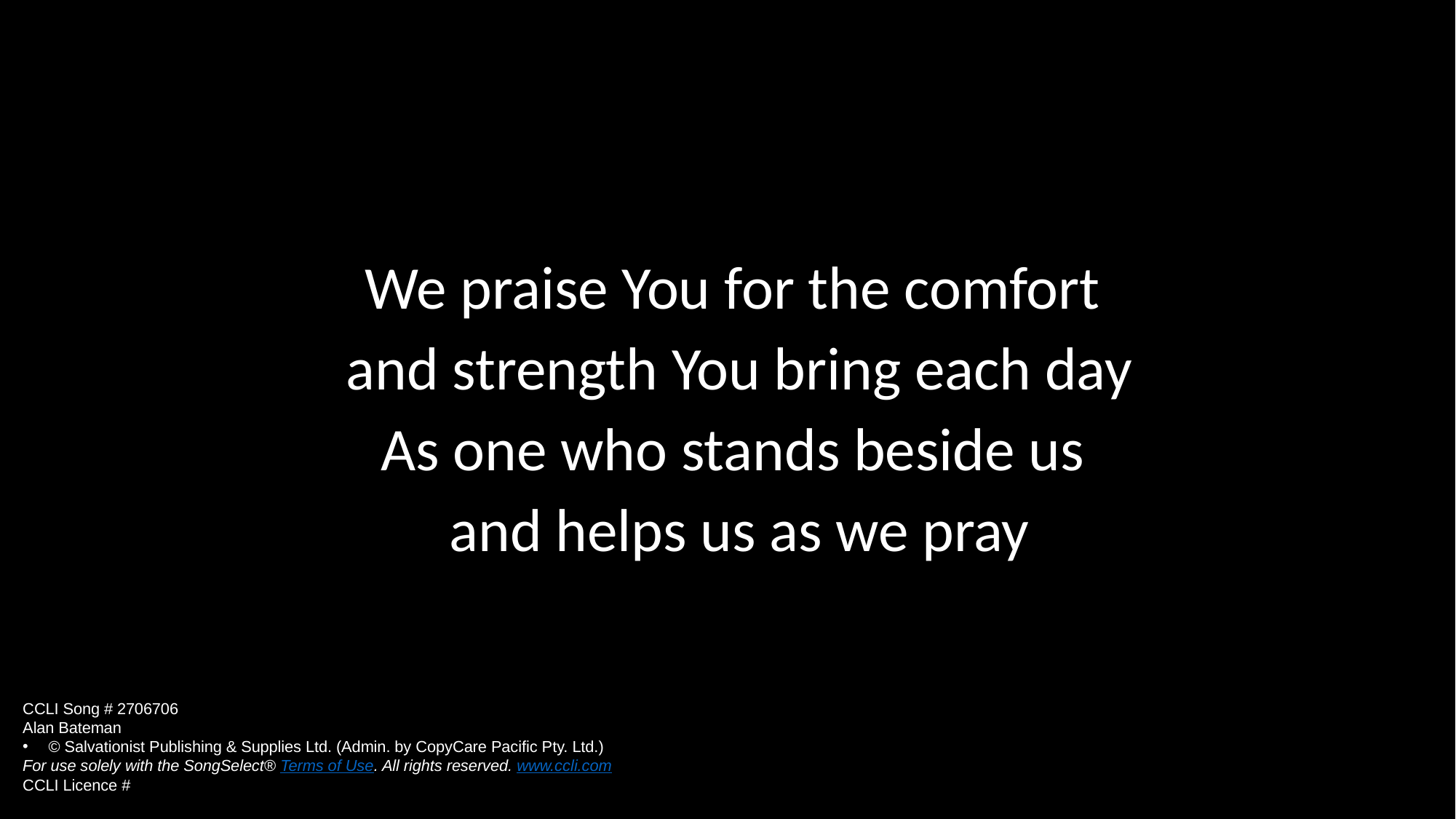

We praise You for the comfort
and strength You bring each day
As one who stands beside us
and helps us as we pray
CCLI Song # 2706706
Alan Bateman
© Salvationist Publishing & Supplies Ltd. (Admin. by CopyCare Pacific Pty. Ltd.)
For use solely with the SongSelect® Terms of Use. All rights reserved. www.ccli.com
CCLI Licence #